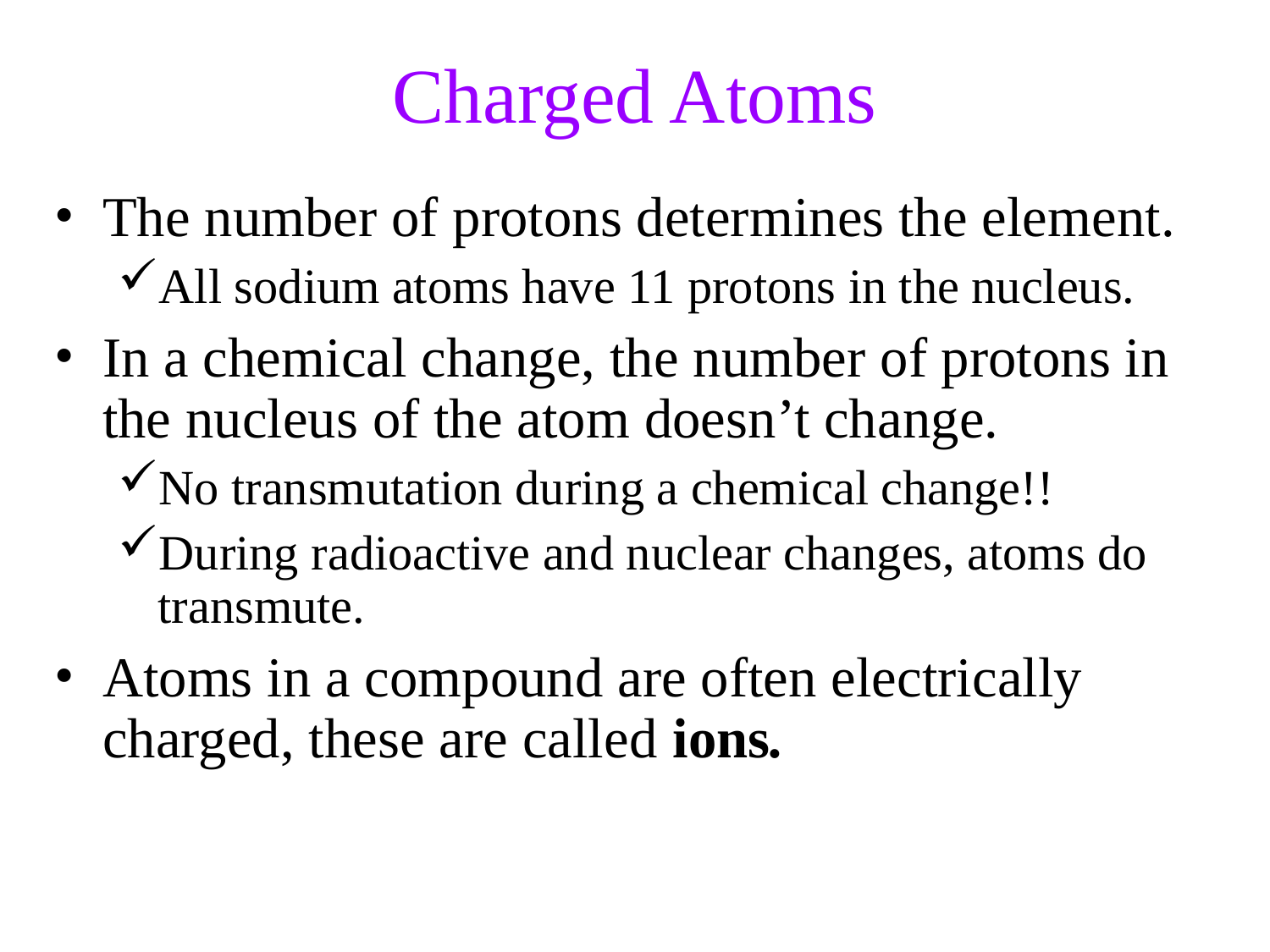

Charged Atoms
The number of protons determines the element.
All sodium atoms have 11 protons in the nucleus.
In a chemical change, the number of protons in the nucleus of the atom doesn’t change.
No transmutation during a chemical change!!
During radioactive and nuclear changes, atoms do transmute.
Atoms in a compound are often electrically charged, these are called ions.